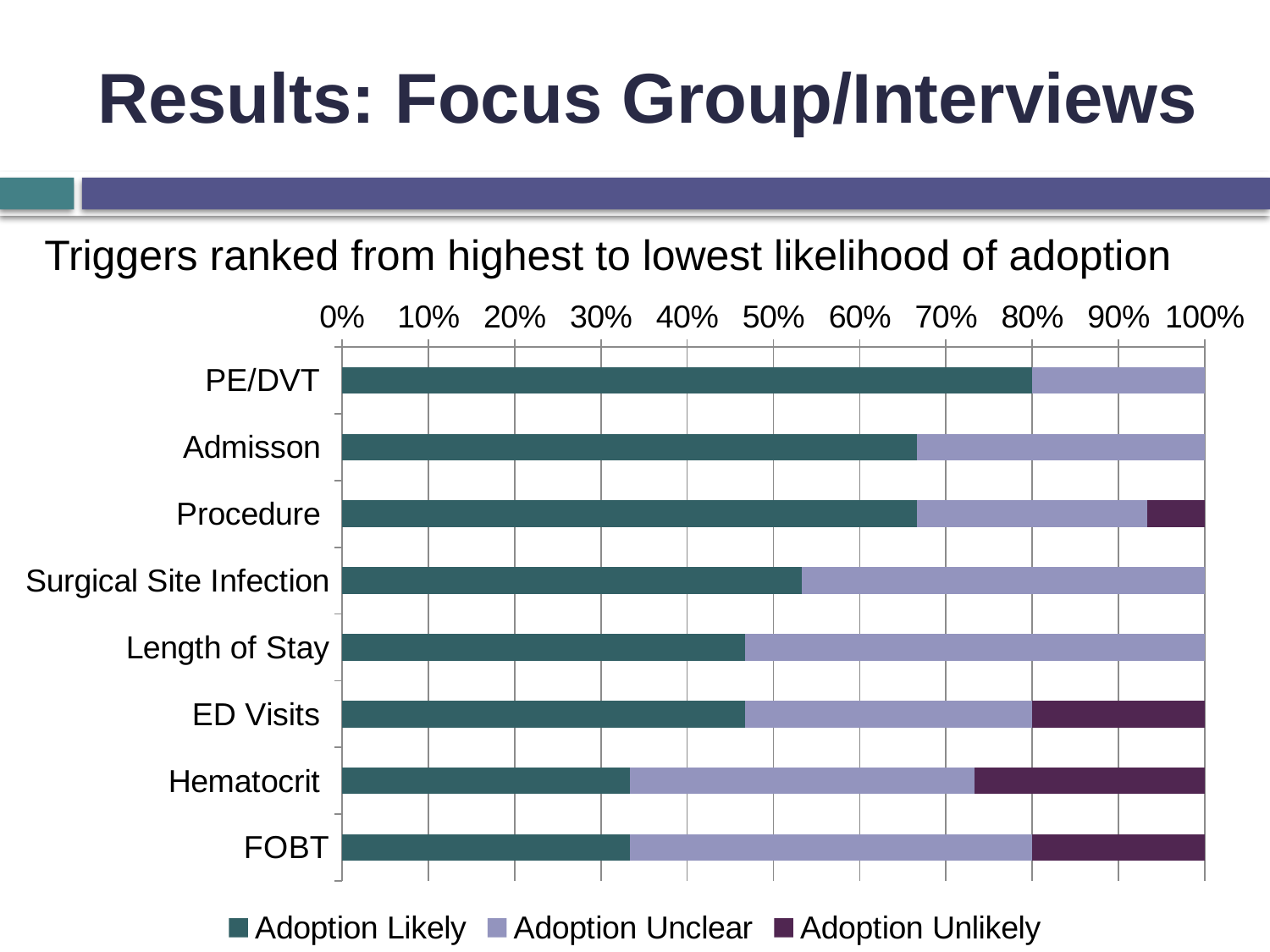

# Results: Focus Group/Interviews
Triggers ranked from highest to lowest likelihood of adoption

### Chart

| Category | Adoption Likely | Adoption Unclear | Adoption Unlikely |
|---|---|---|---|
| PE/DVT  | 12.0 | 3.0 | 0.0 |
| Admisson  | 10.0 | 5.0 | 0.0 |
| Procedure  | 10.0 | 4.0 | 1.0 |
| Surgical Site Infection | 8.0 | 7.0 | 0.0 |
| Length of Stay | 7.0 | 8.0 | 0.0 |
| ED Visits  | 7.0 | 5.0 | 3.0 |
| Hematocrit  | 5.0 | 6.0 | 4.0 |
| FOBT | 5.0 | 7.0 | 3.0 |